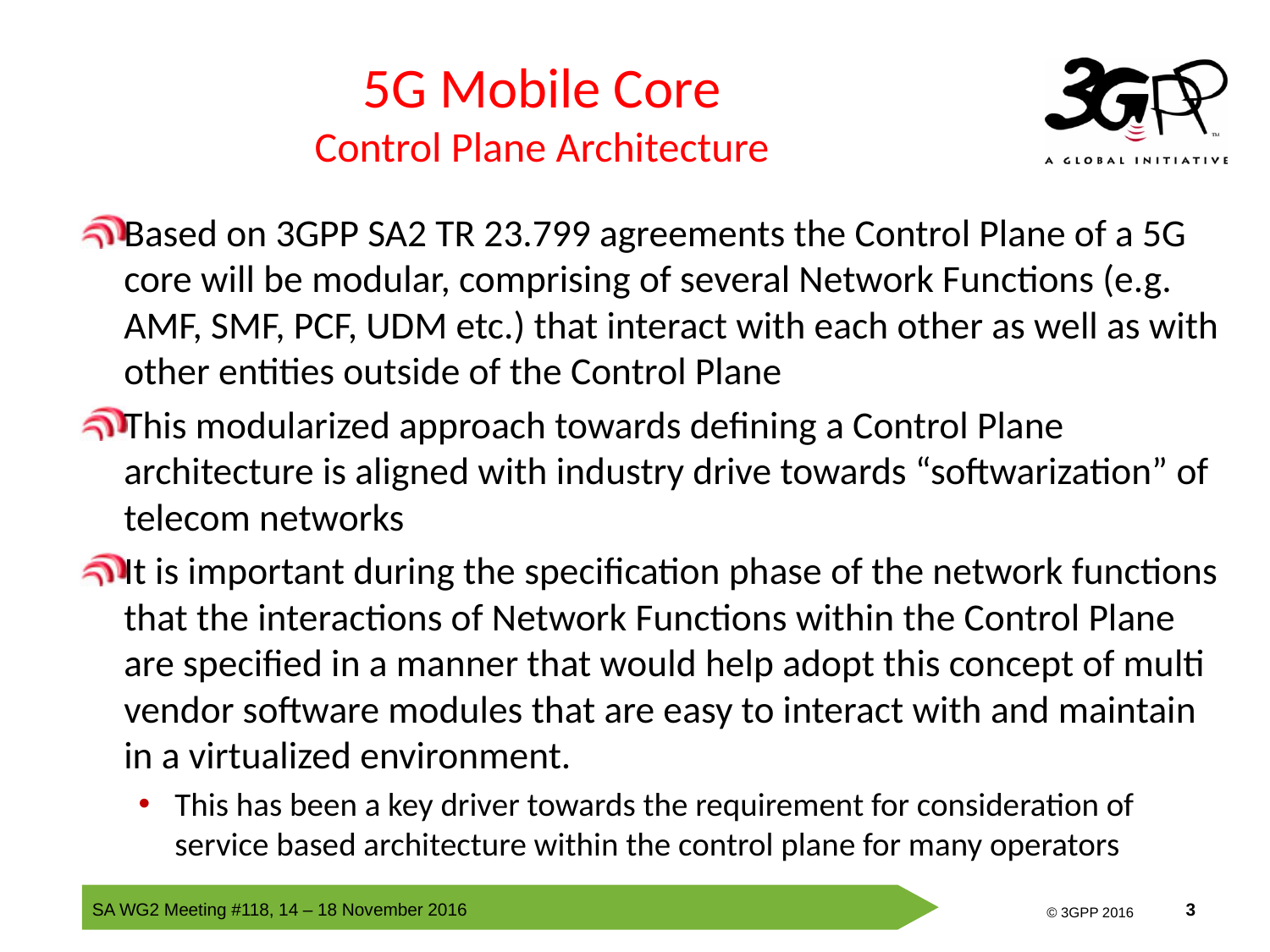

# 5G Mobile Core Control Plane Architecture
Based on 3GPP SA2 TR 23.799 agreements the Control Plane of a 5G core will be modular, comprising of several Network Functions (e.g. AMF, SMF, PCF, UDM etc.) that interact with each other as well as with other entities outside of the Control Plane
This modularized approach towards defining a Control Plane architecture is aligned with industry drive towards “softwarization” of telecom networks
It is important during the specification phase of the network functions that the interactions of Network Functions within the Control Plane are specified in a manner that would help adopt this concept of multi vendor software modules that are easy to interact with and maintain in a virtualized environment.
This has been a key driver towards the requirement for consideration of service based architecture within the control plane for many operators